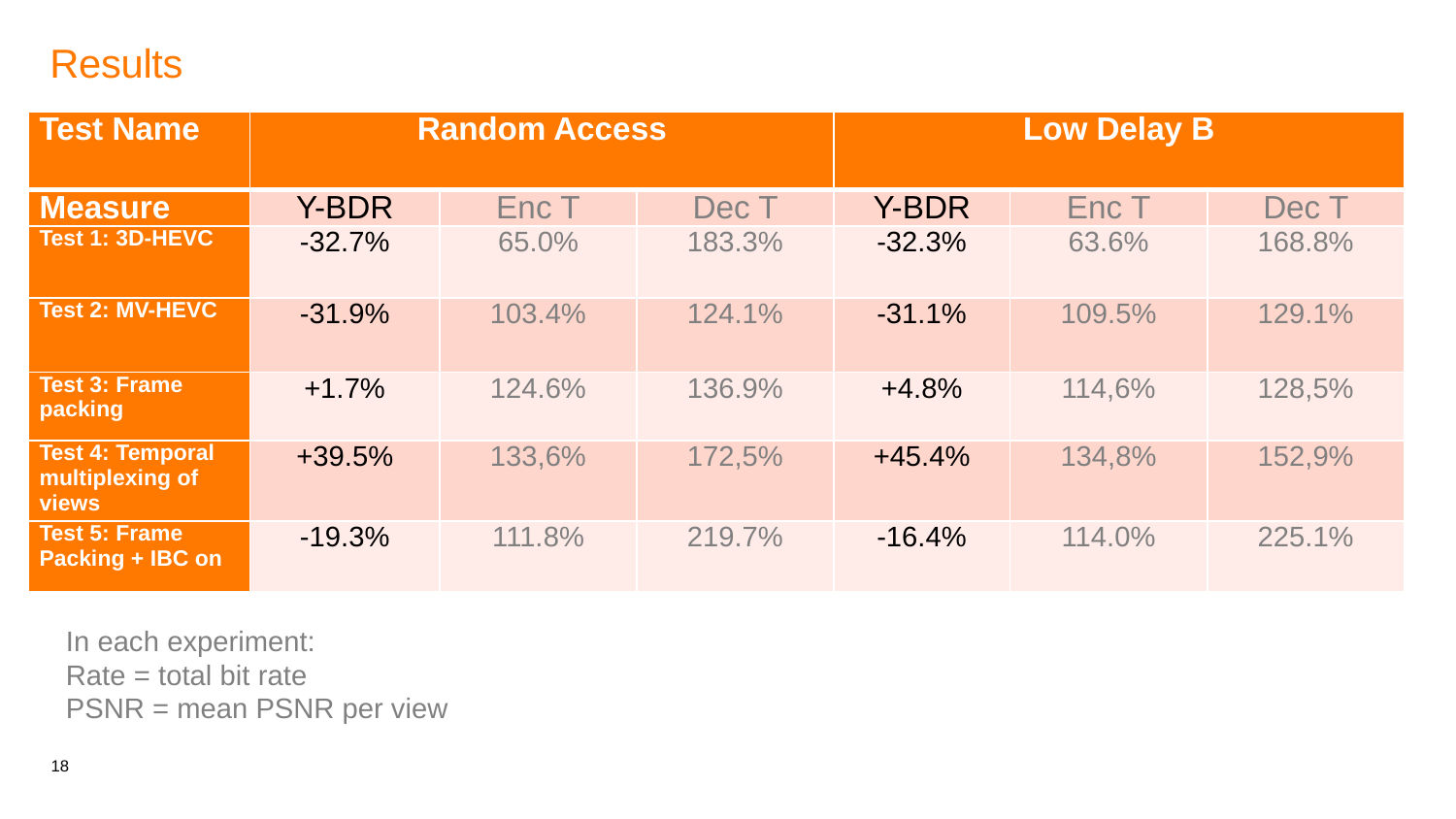

# Results
| Test Name | Random Access |  |  | Low Delay B |  |  |
| --- | --- | --- | --- | --- | --- | --- |
| Measure | Y-BDR | Enc T | Dec T | Y-BDR | Enc T | Dec T |
| Test 1: 3D-HEVC | -32.7% | 65.0% | 183.3% | -32.3% | 63.6% | 168.8% |
| Test 2: MV-HEVC | -31.9% | 103.4% | 124.1% | -31.1% | 109.5% | 129.1% |
| Test 3: Frame packing | +1.7% | 124.6% | 136.9% | +4.8% | 114,6% | 128,5% |
| Test 4: Temporal multiplexing of views | +39.5% | 133,6% | 172,5% | +45.4% | 134,8% | 152,9% |
| Test 5: Frame Packing + IBC on | -19.3% | 111.8% | 219.7% | -16.4% | 114.0% | 225.1% |
In each experiment:
Rate = total bit rate
PSNR = mean PSNR per view